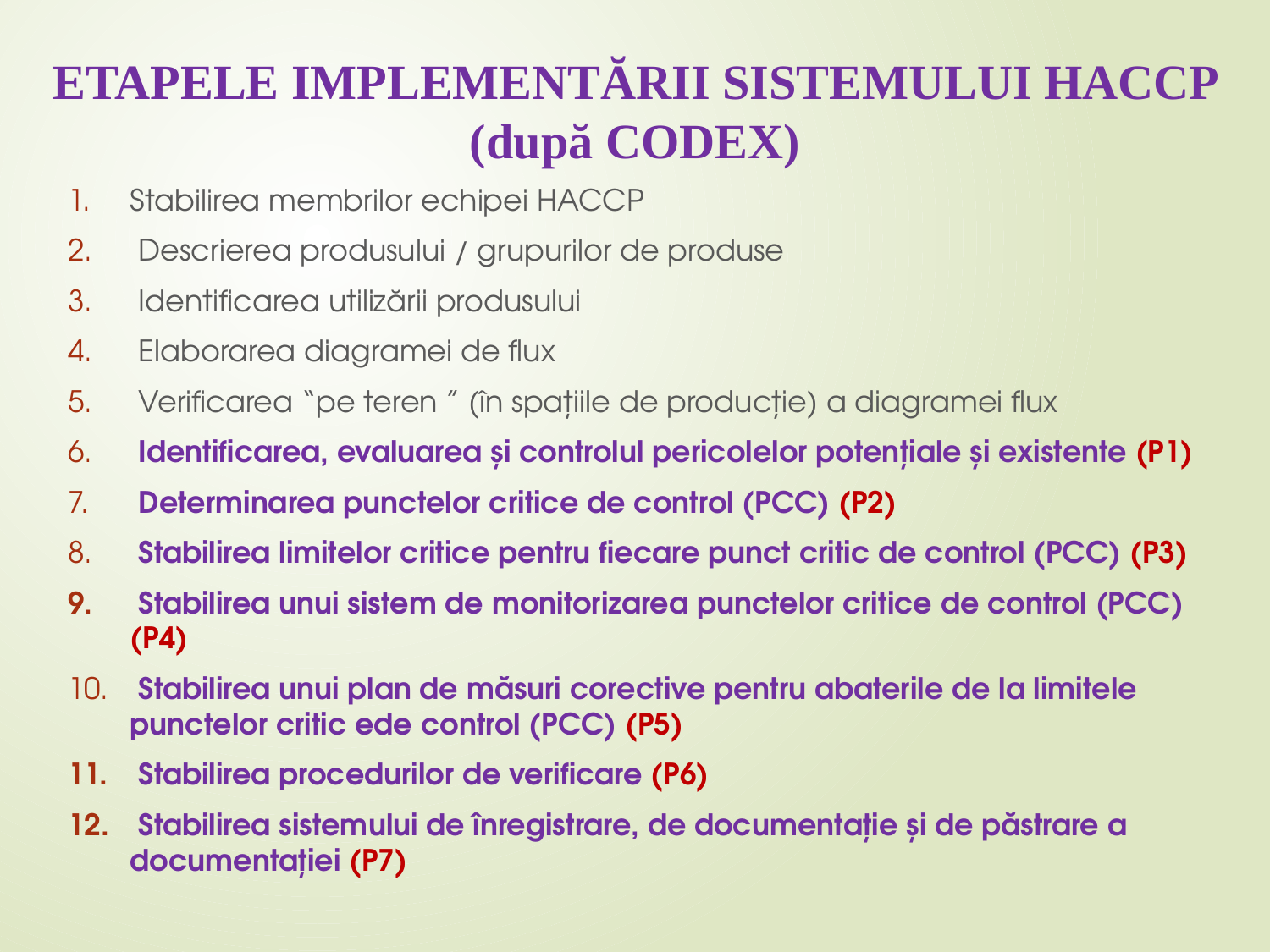

# ETAPELE IMPLEMENTĂRII SISTEMULUI HACCP (după CODEX)
Stabilirea membrilor echipei HACCP
 Descrierea produsului / grupurilor de produse
 Identificarea utilizării produsului
 Elaborarea diagramei de flux
 Verificarea “pe teren ” (în spaţiile de producţie) a diagramei flux
 Identificarea, evaluarea şi controlul pericolelor potenţiale şi existente (P1)
 Determinarea punctelor critice de control (PCC) (P2)
 Stabilirea limitelor critice pentru fiecare punct critic de control (PCC) (P3)
 Stabilirea unui sistem de monitorizarea punctelor critice de control (PCC) (P4)
 Stabilirea unui plan de măsuri corective pentru abaterile de la limitele punctelor critic ede control (PCC) (P5)
 Stabilirea procedurilor de verificare (P6)
 Stabilirea sistemului de înregistrare, de documentaţie şi de păstrare a documentaţiei (P7)